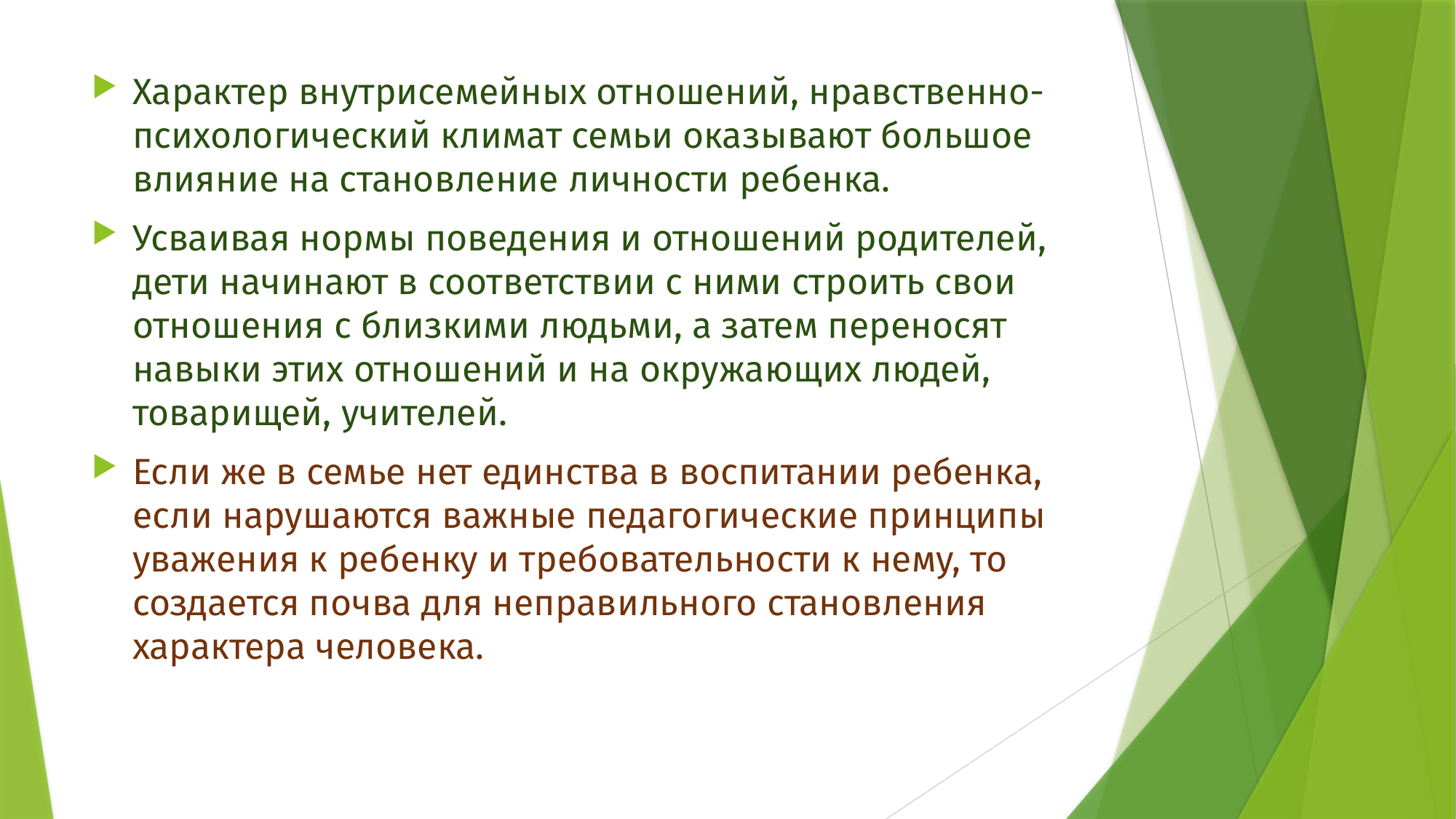

Характер внутрисемейных отношений, нравственно-психологический климат семьи оказывают большое влияние на становление личности ребенка.
Усваивая нормы поведения и отношений родителей, дети начинают в соответствии с ними строить свои отношения с близкими людьми, а затем переносят навыки этих отношений и на окружающих людей, товарищей, учителей.
Если же в семье нет единства в воспитании ребенка, если нарушаются важные педагогические принципы уважения к ребенку и требовательности к нему, то создается почва для неправильного становления характера человека.